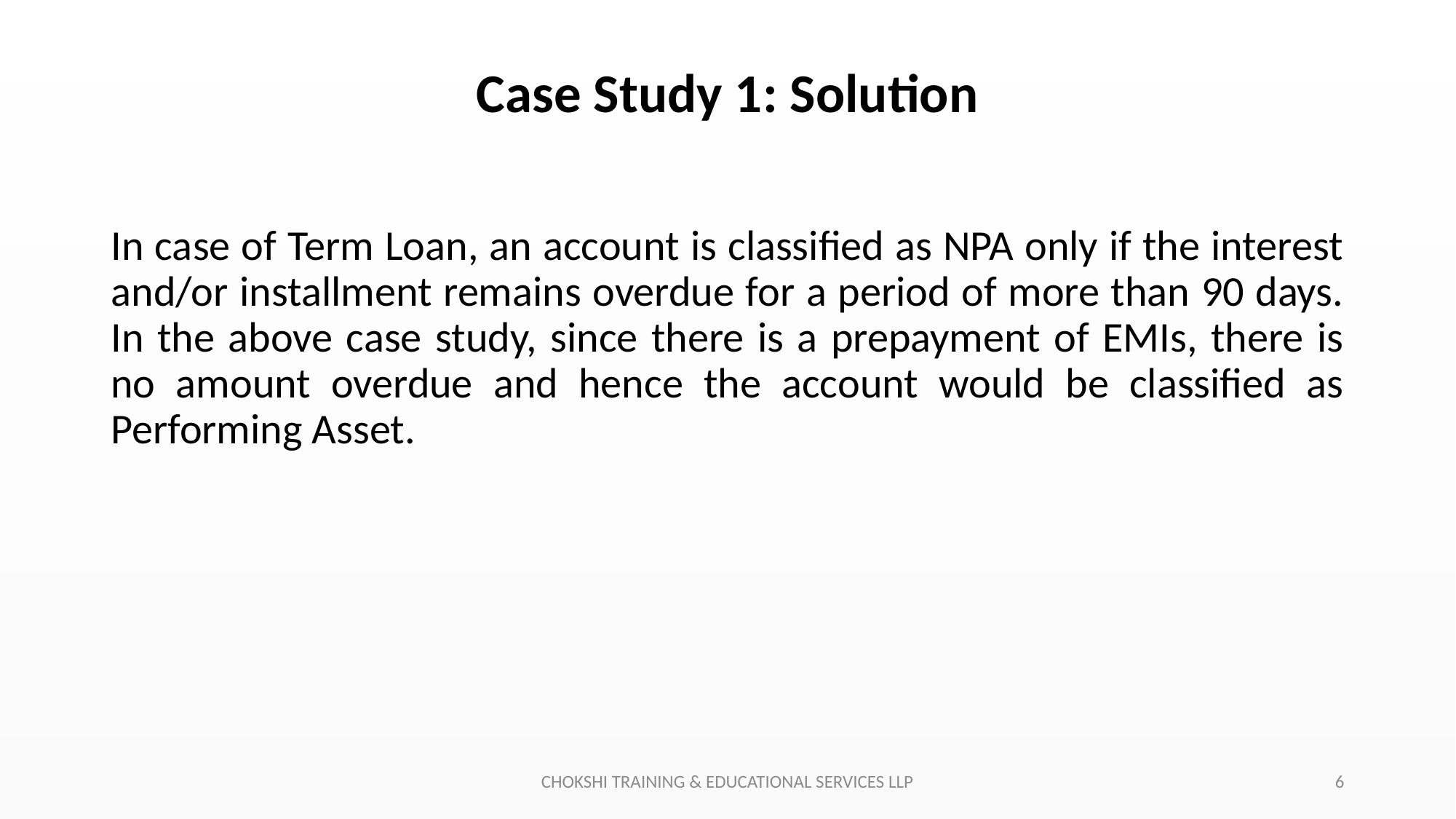

# Case Study 1: Solution
In case of Term Loan, an account is classified as NPA only if the interest and/or installment remains overdue for a period of more than 90 days. In the above case study, since there is a prepayment of EMIs, there is no amount overdue and hence the account would be classified as Performing Asset.
CHOKSHI TRAINING & EDUCATIONAL SERVICES LLP
6